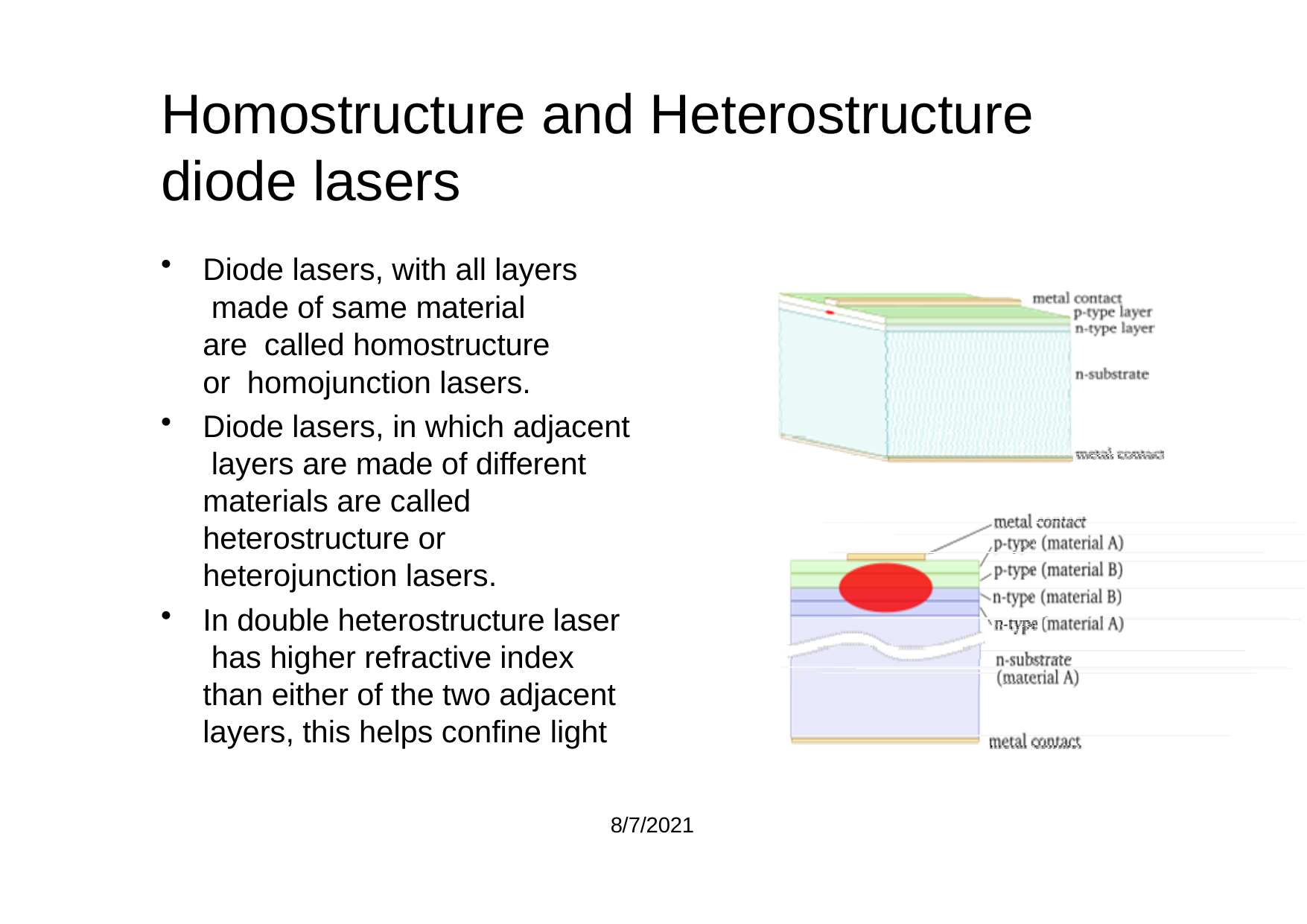

# Homostructure and Heterostructure  diode lasers
Diode lasers, with all layers  made of same material	are  called homostructure or  homojunction lasers.
Diode lasers, in which adjacent  layers are made of different  materials are called  heterostructure or  heterojunction lasers.
In double heterostructure laser  has higher refractive index  than either of the two adjacent  layers, this helps confine light

8/7/2021